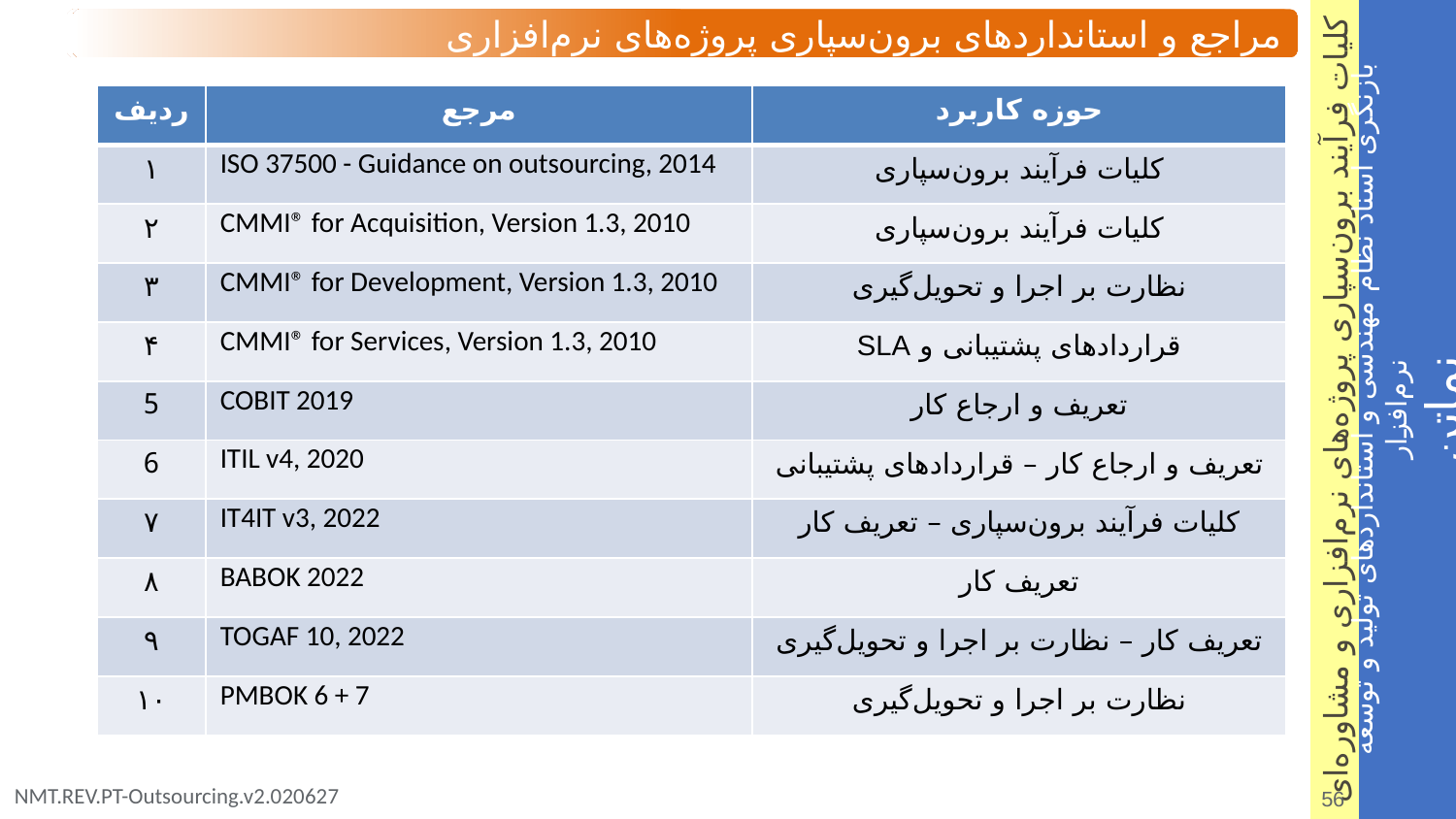

مراجع و استانداردهای برون‌سپاری پروژه‌های نرم‌افزاری
| ردیف | مرجع | حوزه کاربرد |
| --- | --- | --- |
| ۱ | ISO 37500 - Guidance on outsourcing, 2014 | کلیات فرآیند برون‌سپاری |
| ۲ | CMMI® for Acquisition, Version 1.3, 2010 | کلیات فرآیند برون‌سپاری |
| ۳ | CMMI® for Development, Version 1.3, 2010 | نظارت بر اجرا و تحویل‌گیری |
| ۴ | CMMI® for Services, Version 1.3, 2010 | قراردادهای پشتیبانی و SLA |
| 5 | COBIT 2019 | تعریف و ارجاع کار |
| 6 | ITIL v4, 2020 | تعریف و ارجاع کار – قراردادهای پشتیبانی |
| ۷ | IT4IT v3, 2022 | کلیات فرآیند برون‌سپاری – تعریف کار |
| ۸ | BABOK 2022 | تعریف کار |
| ۹ | TOGAF 10, 2022 | تعریف کار – نظارت بر اجرا و تحویل‌گیری |
| ۱۰ | PMBOK 6 + 7 | نظارت بر اجرا و تحویل‌گیری |
56